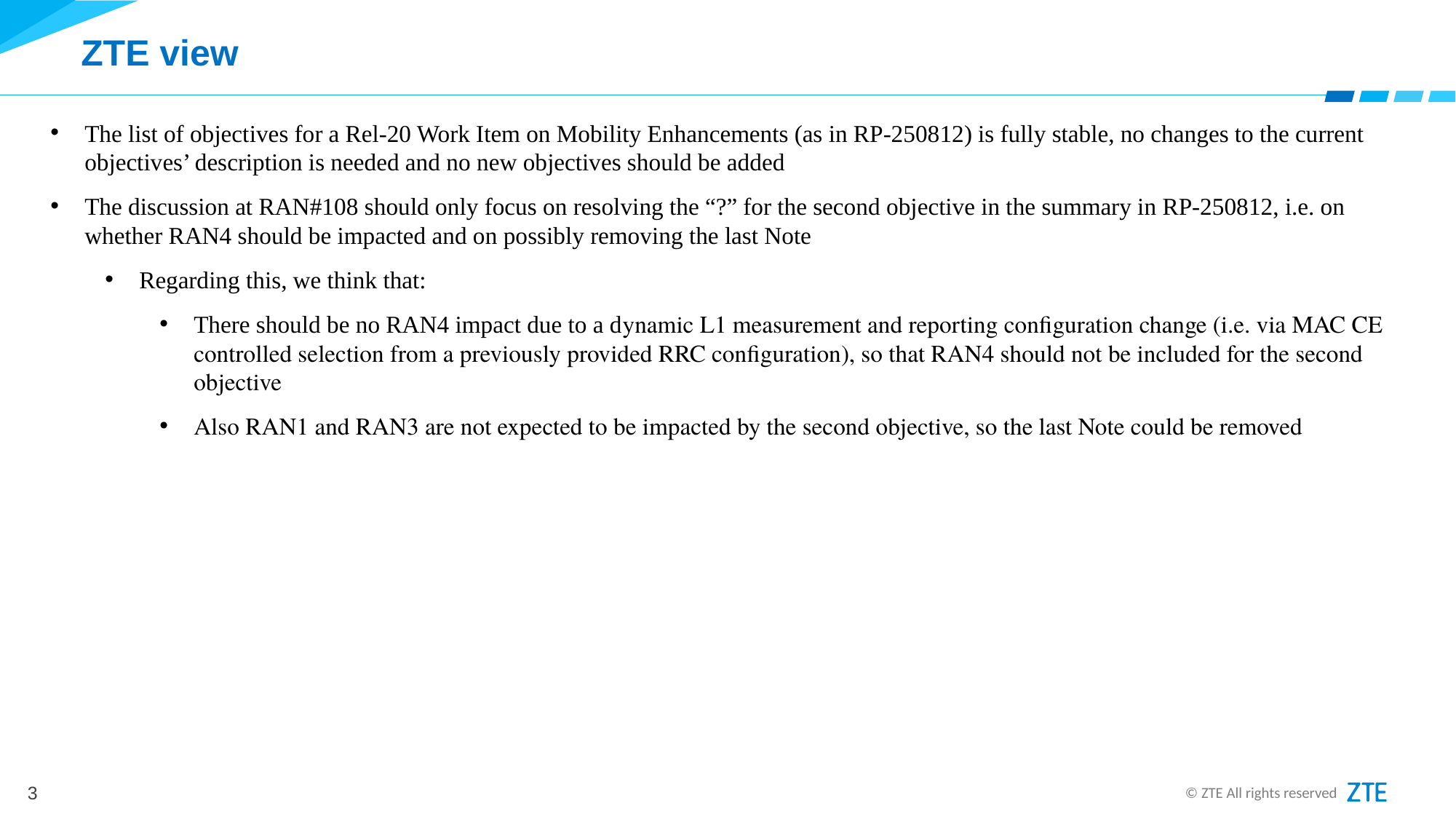

# ZTE view
The list of objectives for a Rel-20 Work Item on Mobility Enhancements (as in RP-250812) is fully stable, no changes to the current objectives’ description is needed and no new objectives should be added
The discussion at RAN#108 should only focus on resolving the “?” for the second objective in the summary in RP-250812, i.e. on whether RAN4 should be impacted and on possibly removing the last Note
Regarding this, we think that:
There should be no RAN4 impact due to a dynamic L1 measurement and reporting configuration change (i.e. via MAC CE controlled selection from a previously provided RRC configuration), so that RAN4 should not be included for the second objective
Also RAN1 and RAN3 are not expected to be impacted by the second objective, so the last Note could be removed